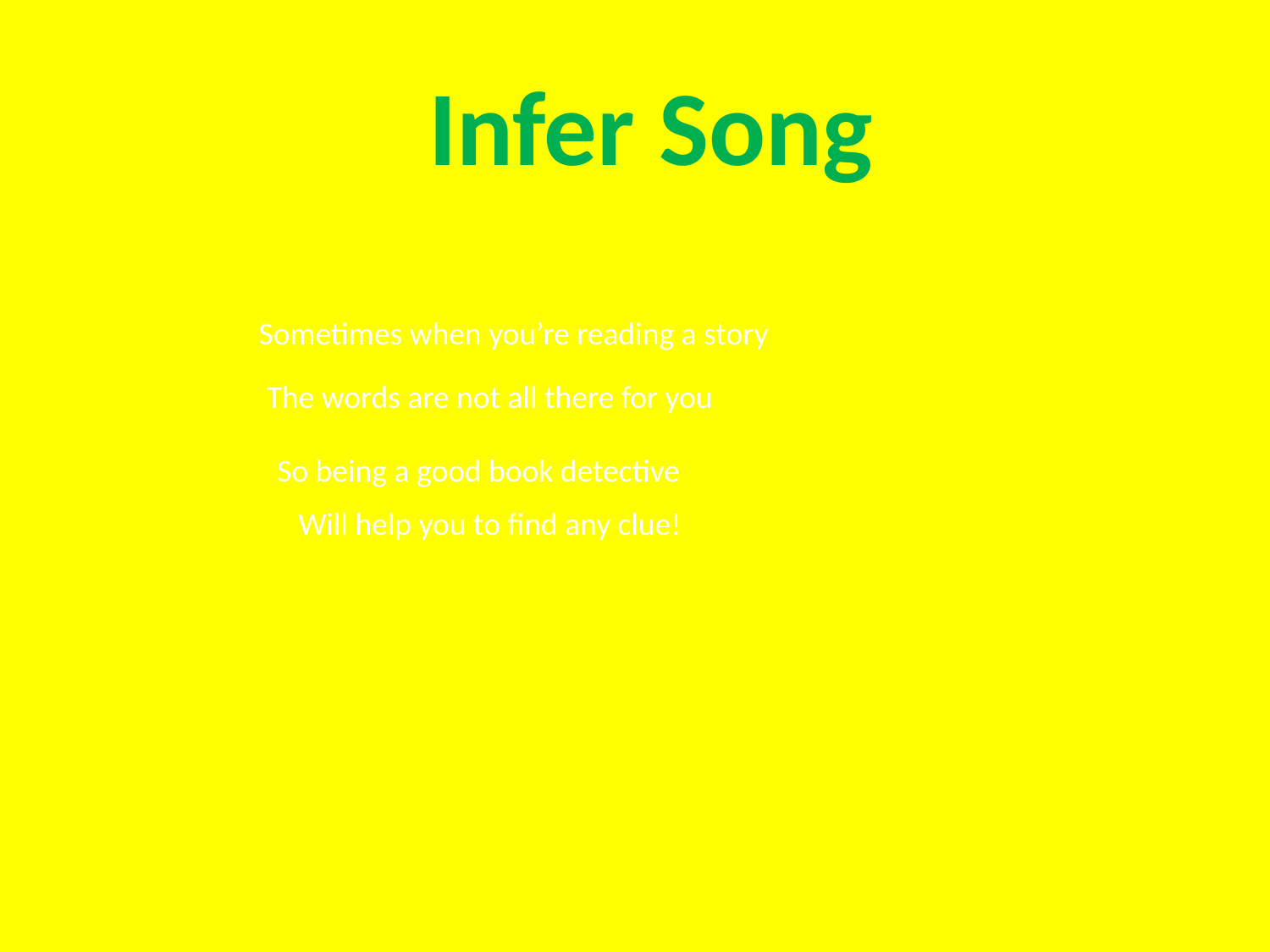

Infer Song
Sometimes when you’re reading a story
The words are not all there for you
So being a good book detective
Will help you to find any clue!